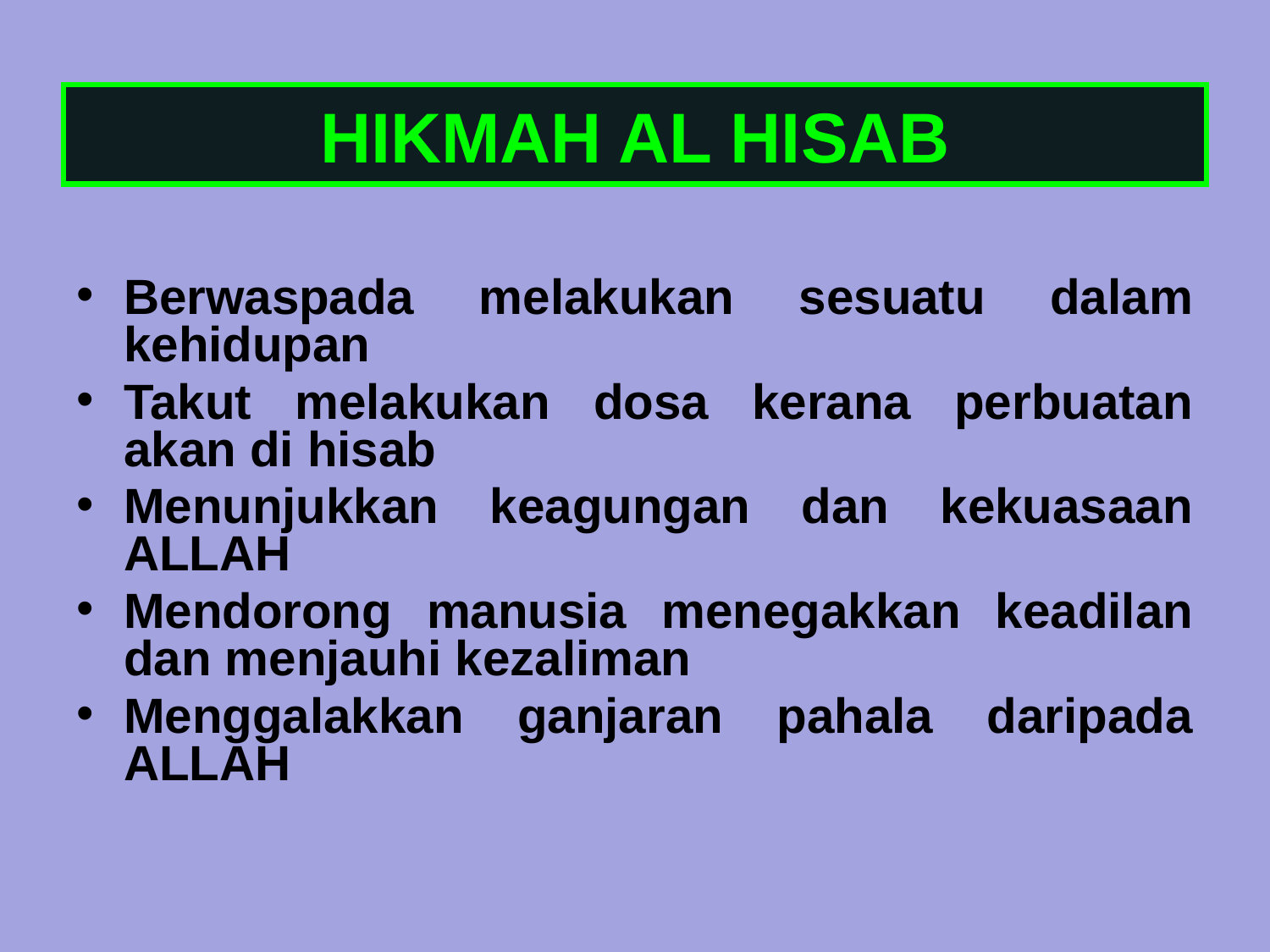

HIKMAH AL HISAB

Berwaspada melakukan sesuatu dalam kehidupan
Takut melakukan dosa kerana perbuatan akan di hisab
Menunjukkan keagungan dan kekuasaan ALLAH
Mendorong manusia menegakkan keadilan dan menjauhi kezaliman
Menggalakkan ganjaran pahala daripada ALLAH